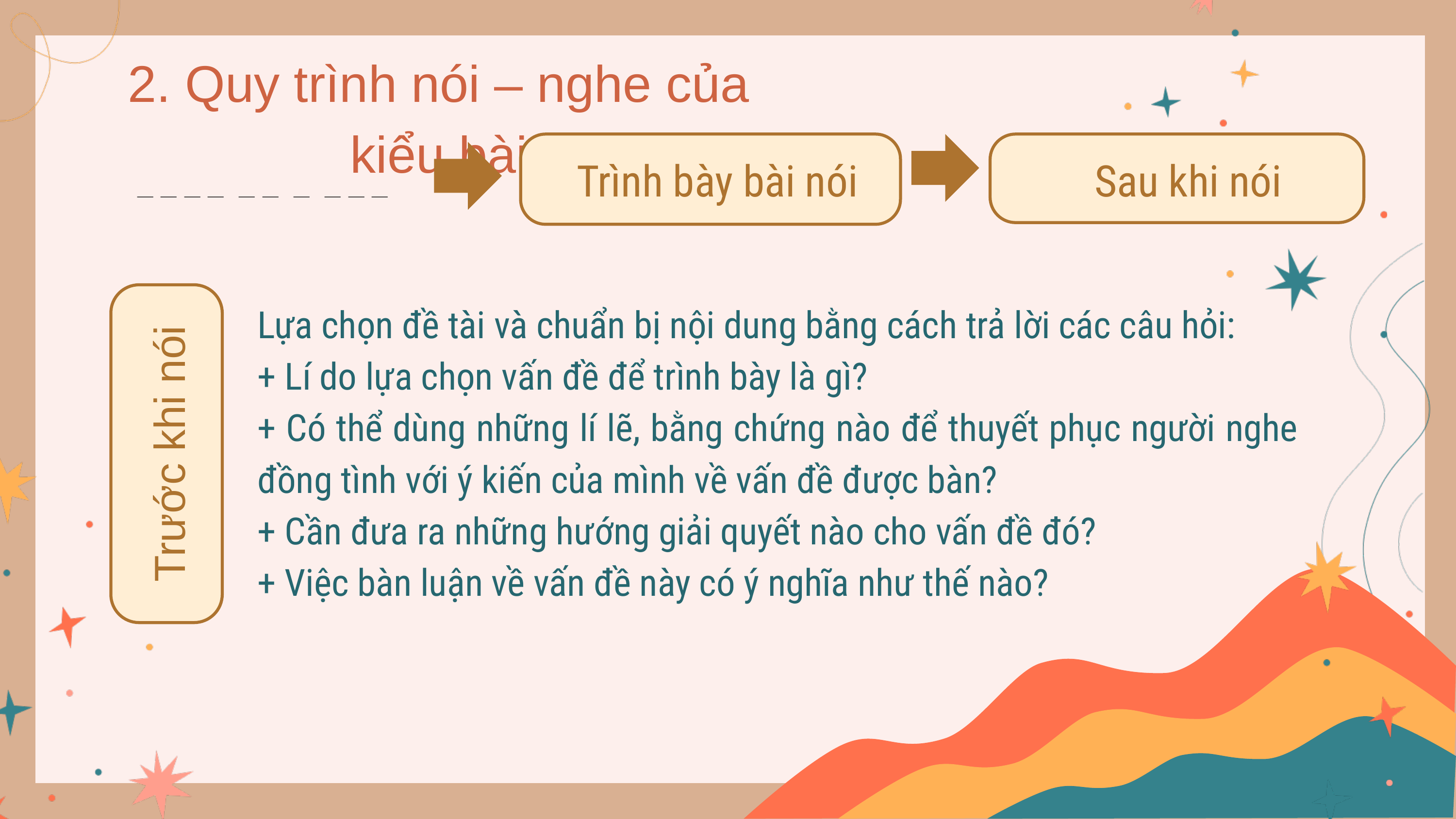

2. Quy trình nói – nghe của kiểu bài

Trình bày bài nói
Sau khi nói
_ _ _ _  _ _  _  _ _ _

Lựa chọn đề tài và chuẩn bị nội dung bằng cách trả lời các câu hỏi:
+ Lí do lựa chọn vấn đề để trình bày là gì?
+ Có thể dùng những lí lẽ, bằng chứng nào để thuyết phục người nghe đồng tình với ý kiến của mình về vấn đề được bàn?
+ Cần đưa ra những hướng giải quyết nào cho vấn đề đó?
+ Việc bàn luận về vấn đề này có ý nghĩa như thế nào?

Trước khi nói